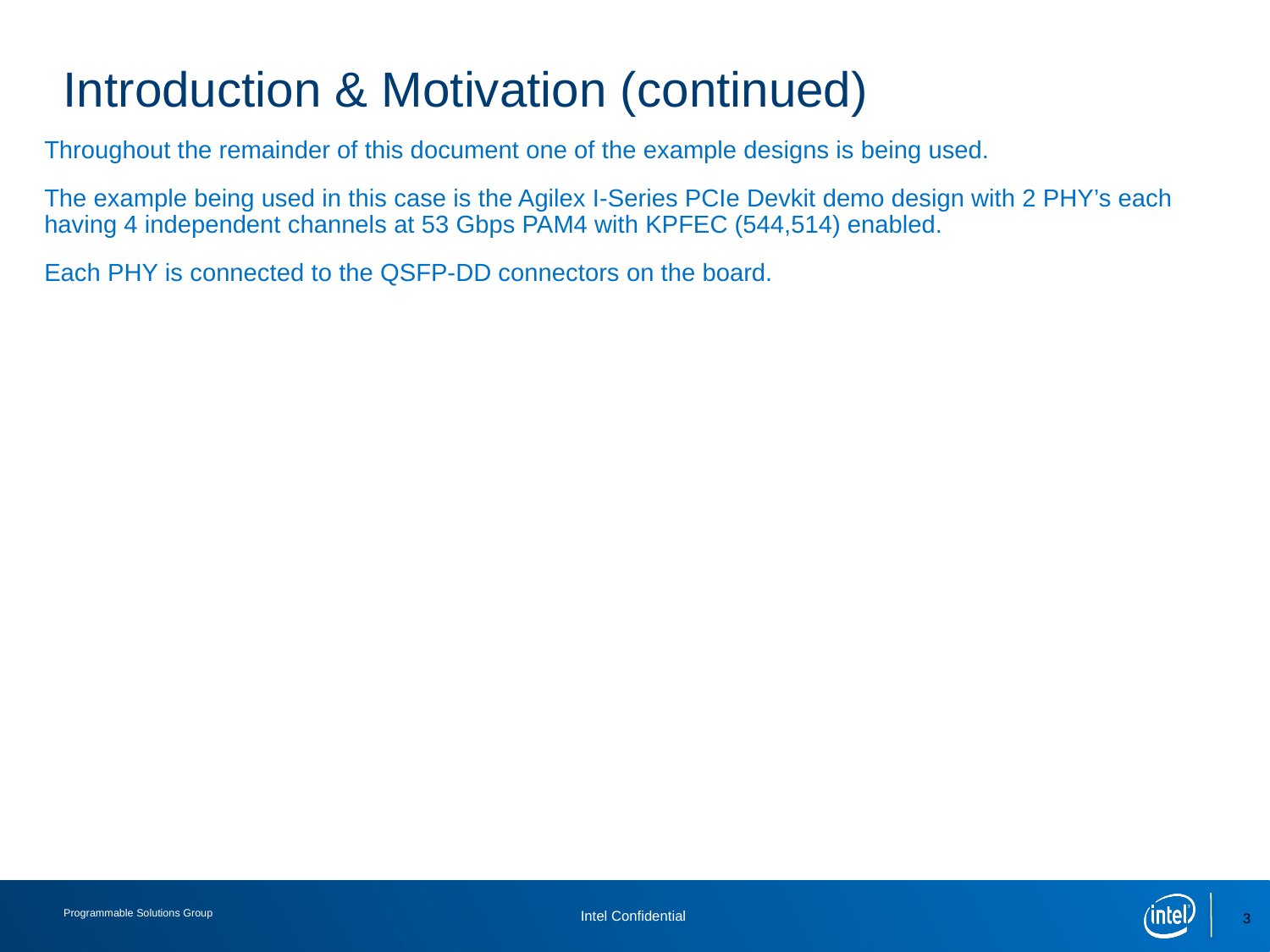

# Introduction & Motivation (continued)
Throughout the remainder of this document one of the example designs is being used.
The example being used in this case is the Agilex I-Series PCIe Devkit demo design with 2 PHY’s each having 4 independent channels at 53 Gbps PAM4 with KPFEC (544,514) enabled.
Each PHY is connected to the QSFP-DD connectors on the board.
3